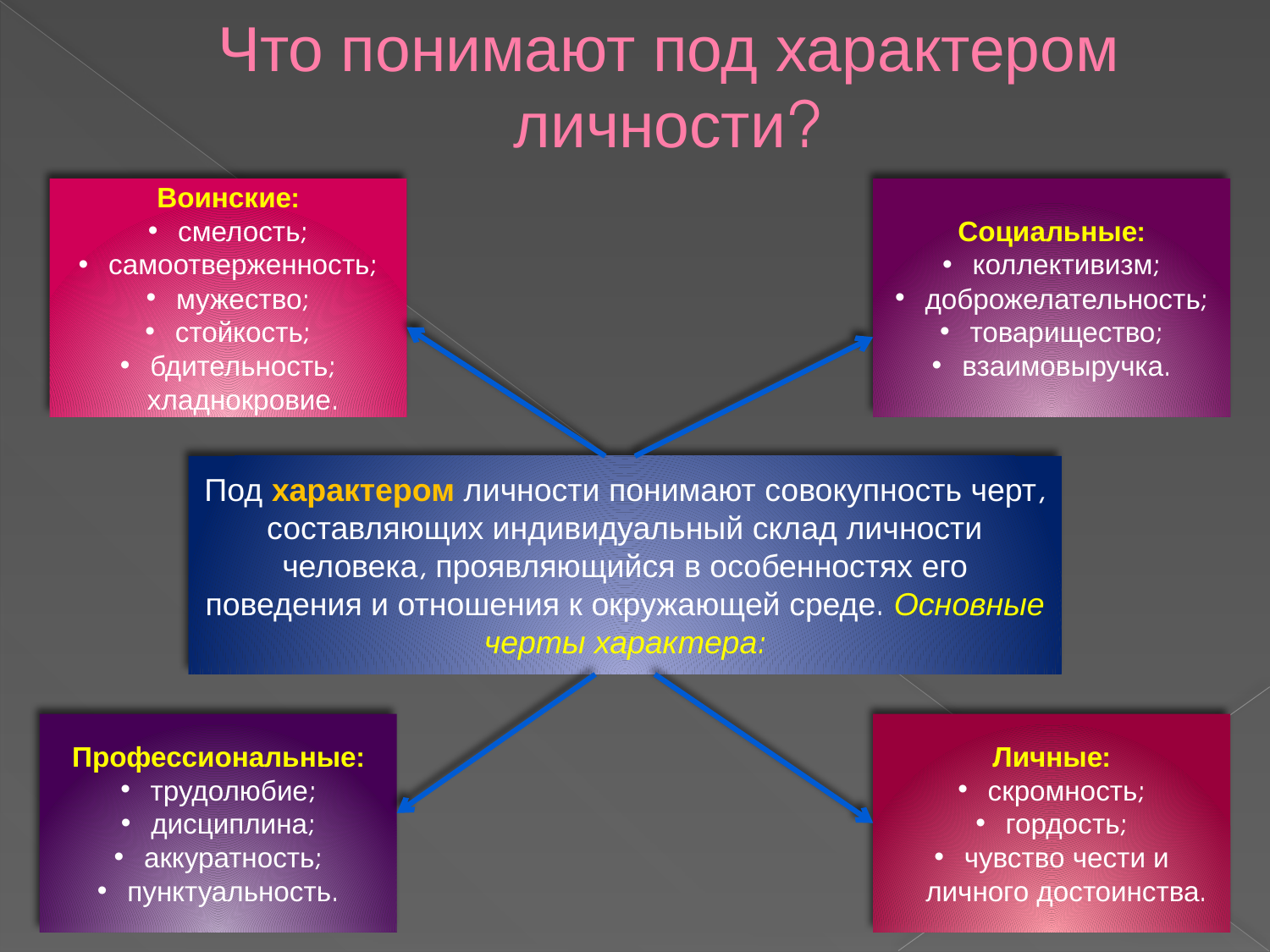

# Что понимают под характером личности?
Воинские:
смелость;
самоотверженность;
мужество;
стойкость;
бдительность;
хладнокровие.
Социальные:
коллективизм;
доброжелательность;
товарищество;
взаимовыручка.
Под характером личности понимают совокупность черт, составляющих индивидуальный склад личности человека, проявляющийся в особенностях его поведения и отношения к окружающей среде. Основные черты характера:
Профессиональные:
трудолюбие;
дисциплина;
аккуратность;
пунктуальность.
Личные:
скромность;
гордость;
чувство чести и личного достоинства.